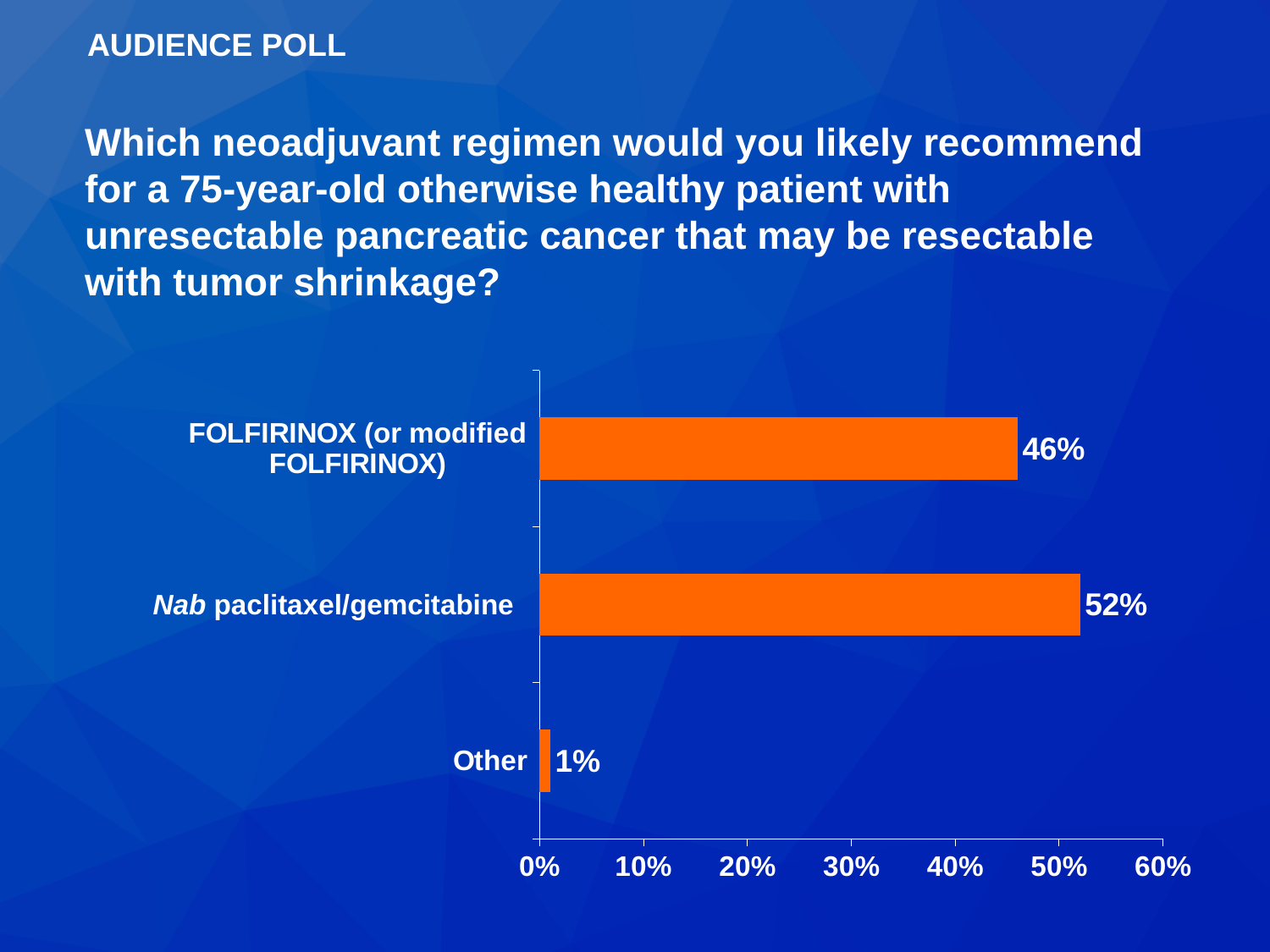

AUDIENCE POLL
Which neoadjuvant regimen would you likely recommend for a 75-year-old otherwise healthy patient with unresectable pancreatic cancer that may be resectable with tumor shrinkage?

### Chart

| Category | Series 1 |
|---|---|
| Other | 0.01 |
|  | 0.52 |
| FOLFIRINOX (or modified FOLFIRINOX) | 0.46 |
Nab paclitaxel/gemcitabine